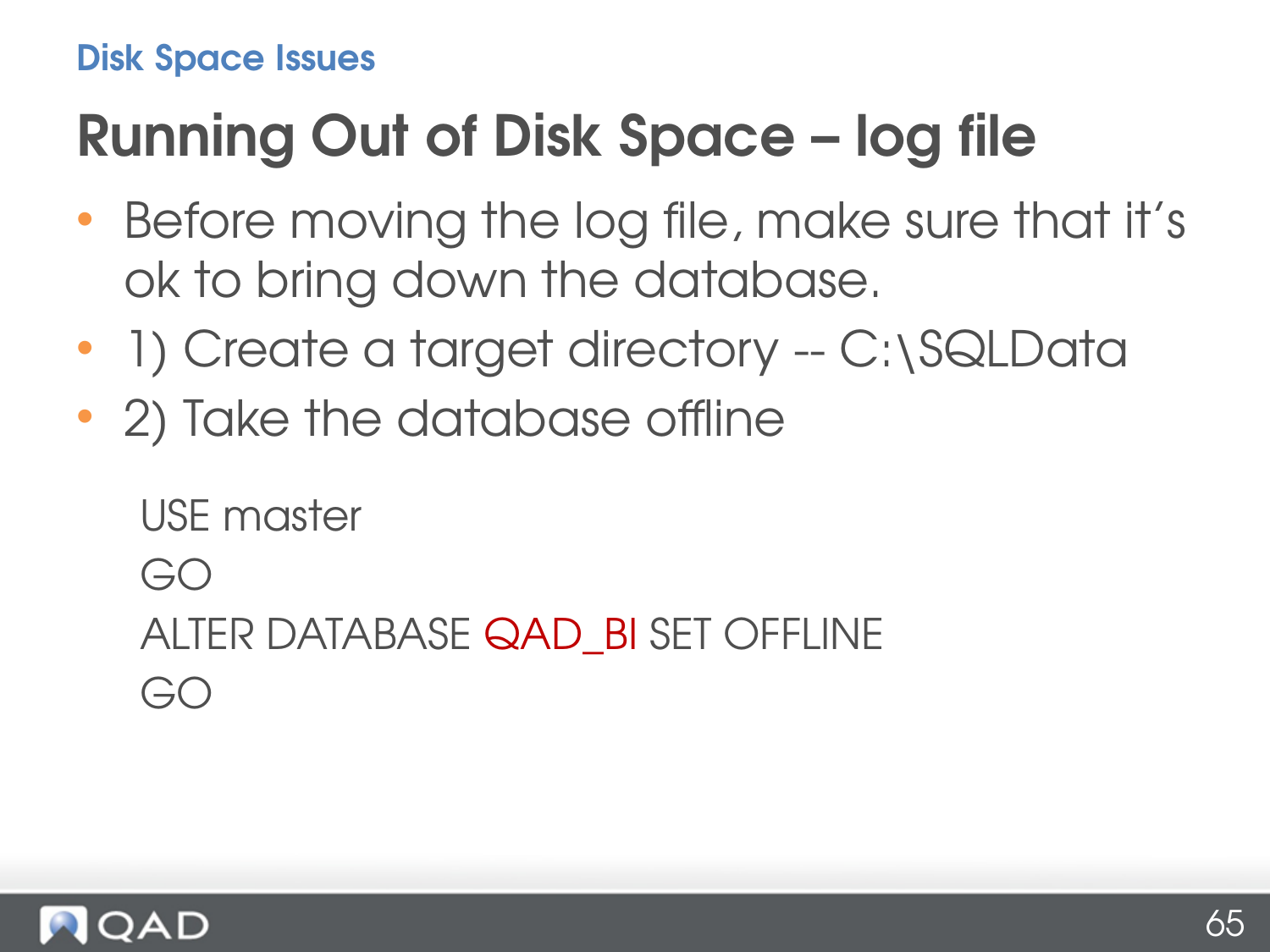

Disk Space Issues
# Running Out of Disk Space – log file
Before moving the log file, make sure that it’s ok to bring down the database.
1) Create a target directory -- C:\SQLData
2) Take the database offline

USE master
GO
ALTER DATABASE QAD_BI SET OFFLINE
GO
65